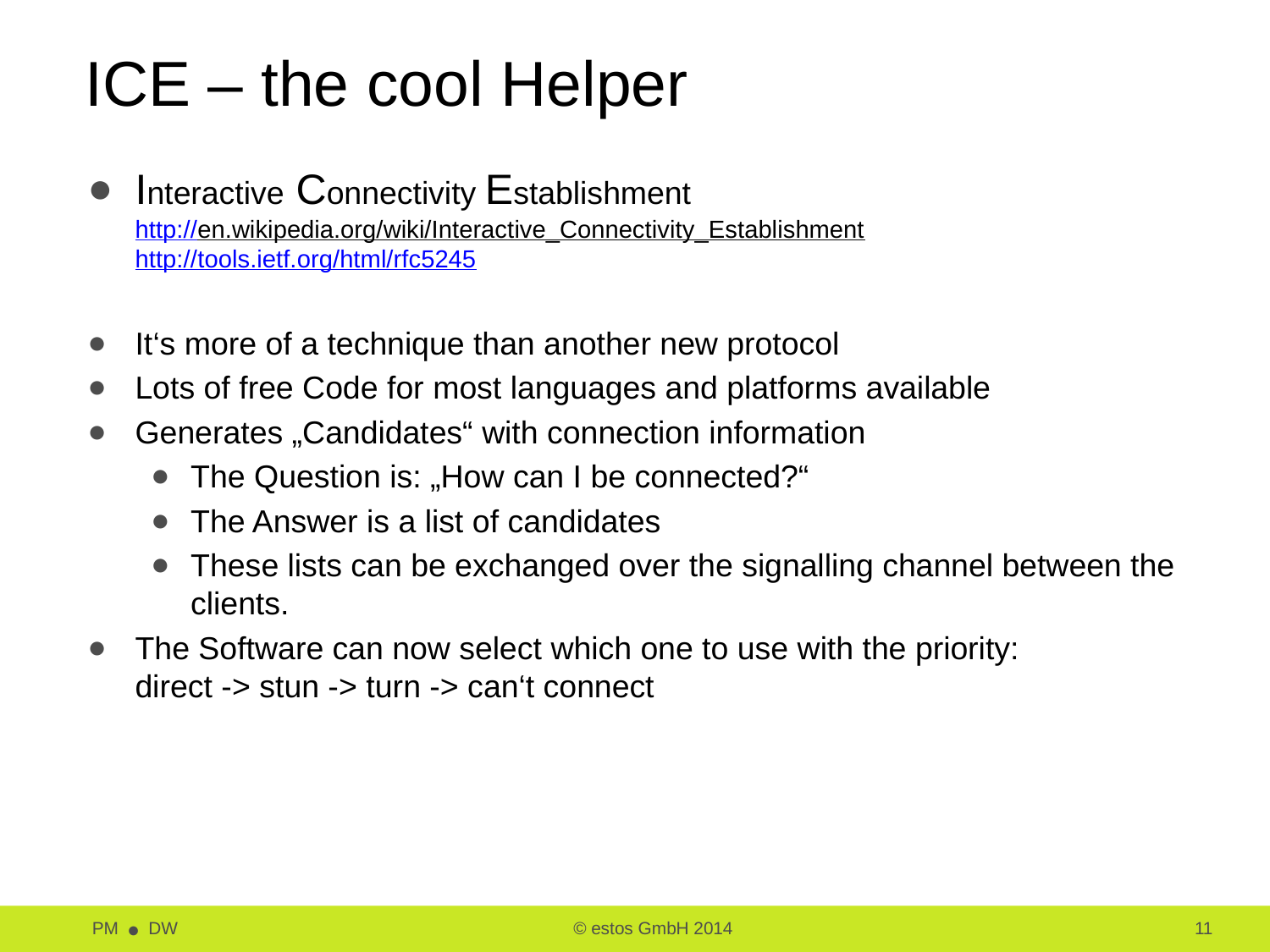

# ICE – the cool Helper
Interactive Connectivity Establishment
http://en.wikipedia.org/wiki/Interactive_Connectivity_Establishment
http://tools.ietf.org/html/rfc5245

It‘s more of a technique than another new protocol
Lots of free Code for most languages and platforms available
Generates „Candidates“ with connection information
The Question is: „How can I be connected?“
The Answer is a list of candidates
These lists can be exchanged over the signalling channel between the clients.
The Software can now select which one to use with the priority:
direct -> stun -> turn -> can‘t connect
PM
DW
11